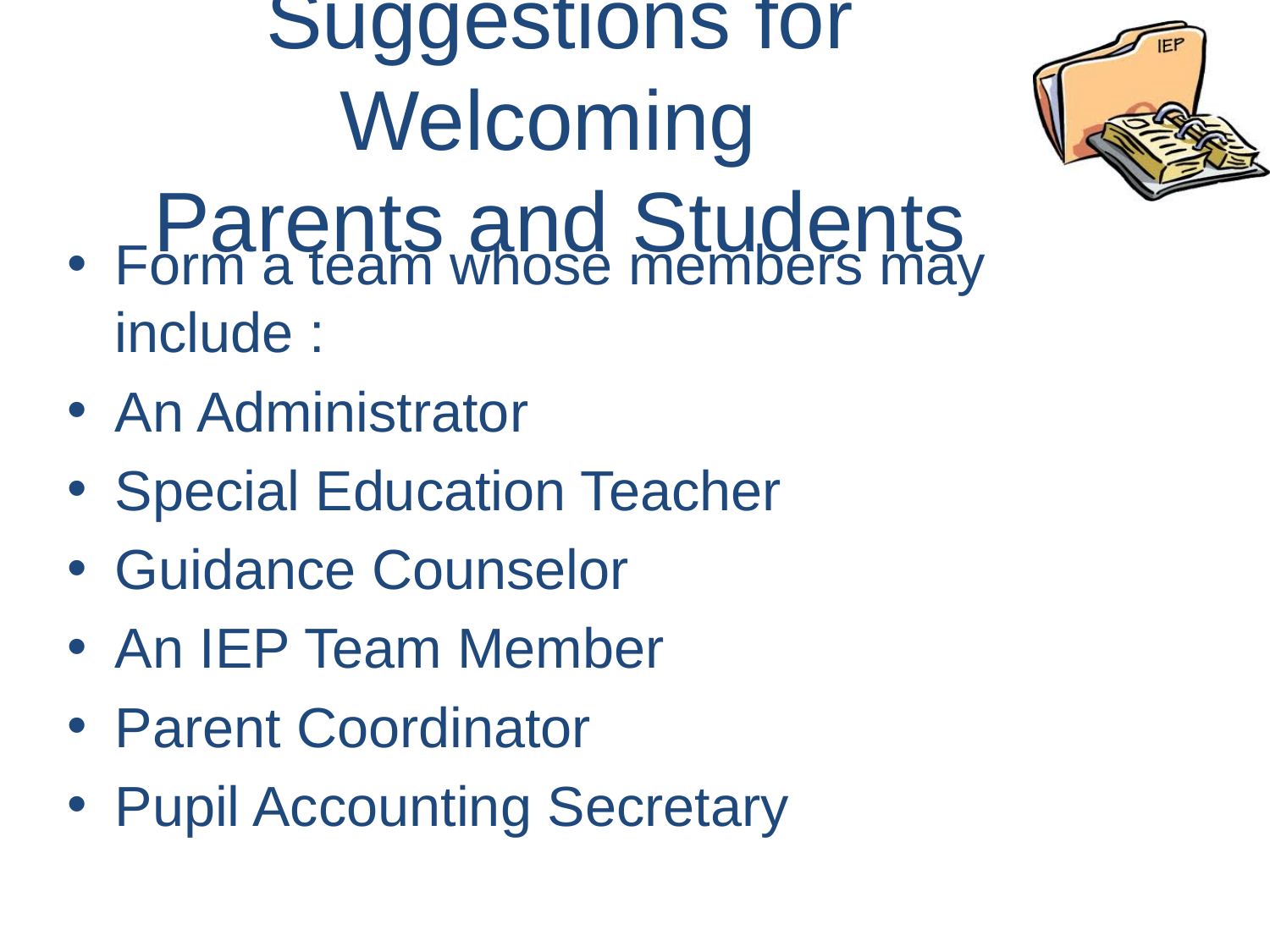

# Suggestions for Welcoming Parents and Students
Form a team whose members may include :
An Administrator
Special Education Teacher
Guidance Counselor
An IEP Team Member
Parent Coordinator
Pupil Accounting Secretary